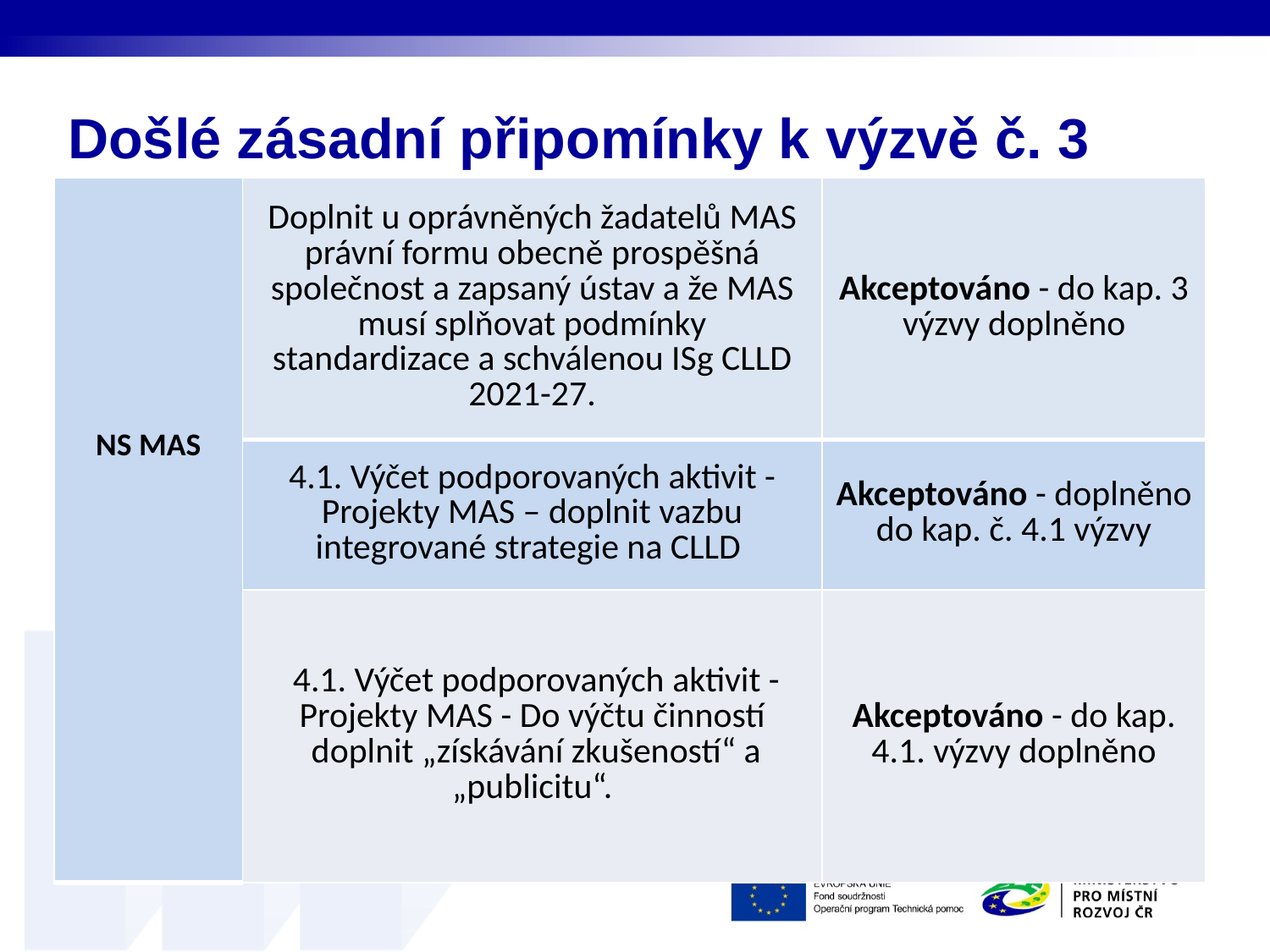

# Došlé zásadní připomínky k výzvě č. 3
| NS MAS​ | Doplnit u oprávněných žadatelů MAS právní formu obecně prospěšná společnost a zapsaný ústav a že MAS musí splňovat podmínky standardizace a schválenou ISg CLLD 2021-27. | Akceptováno - do kap. 3 výzvy doplněno |
| --- | --- | --- |
|  | 4.1. Výčet podporovaných aktivit - Projekty MAS – doplnit vazbu integrované strategie na CLLD | Akceptováno - doplněno do kap. č. 4.1 výzvy |
|  | 4.1. Výčet podporovaných aktivit - Projekty MAS - Do výčtu činností  doplnit „získávání zkušeností“ a „publicitu“. | Akceptováno - do kap. 4.1. výzvy doplněno​ |